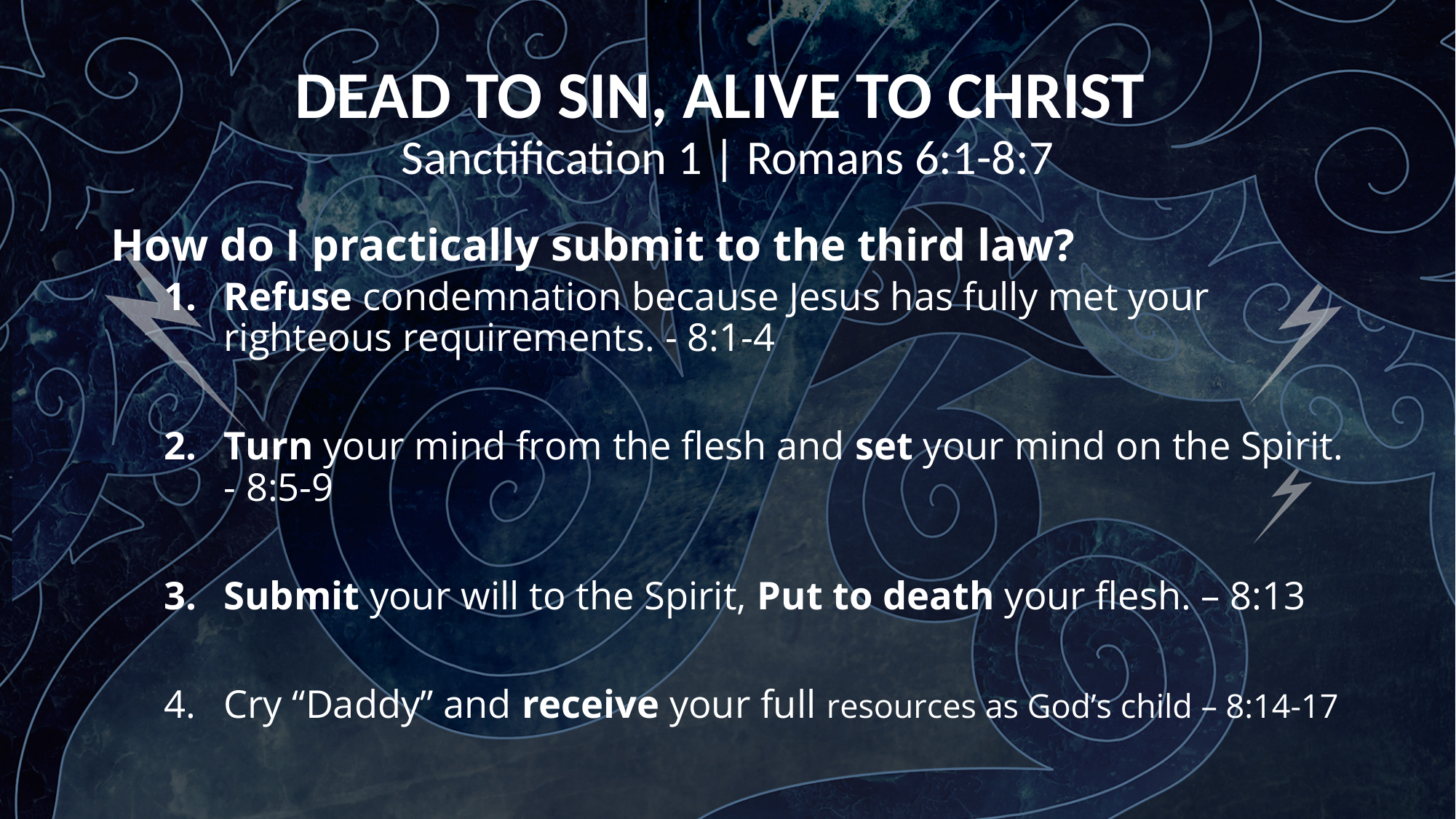

DEAD TO SIN, ALIVE TO CHRIST
Sanctification 1 | Romans 6:1-8:7
How do I practically submit to the third law?
Refuse condemnation because Jesus has fully met your righteous requirements. - 8:1-4

Turn your mind from the flesh and set your mind on the Spirit. - 8:5-9

Submit your will to the Spirit, Put to death your flesh. – 8:13

Cry “Daddy” and receive your full resources as God’s child – 8:14-17